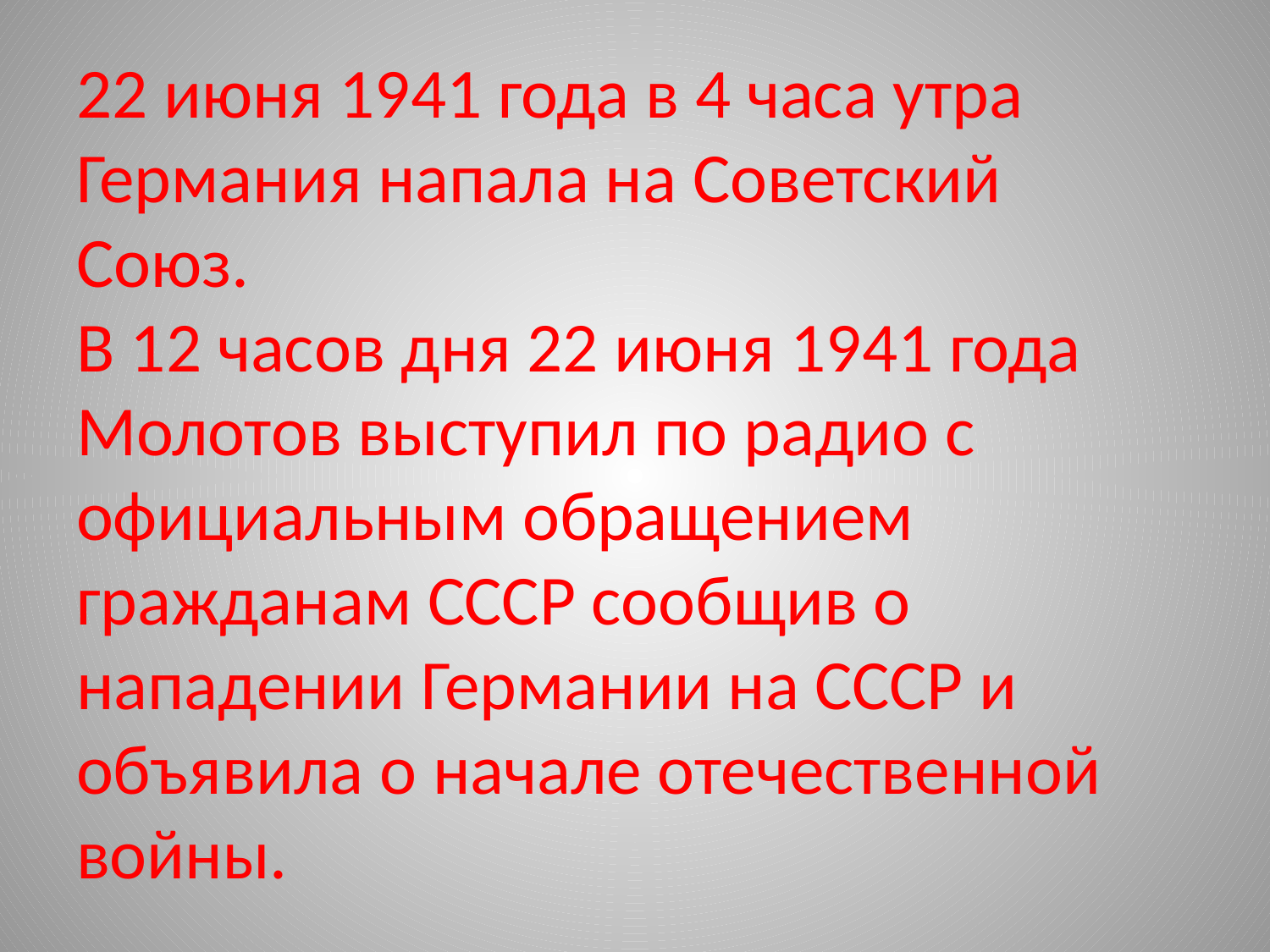

# 22 июня 1941 года в 4 часа утра Германия напала на Советский Союз. В 12 часов дня 22 июня 1941 года Молотов выступил по радио с официальным обращением гражданам СССР сообщив о нападении Германии на СССР и объявила о начале отечественной войны.